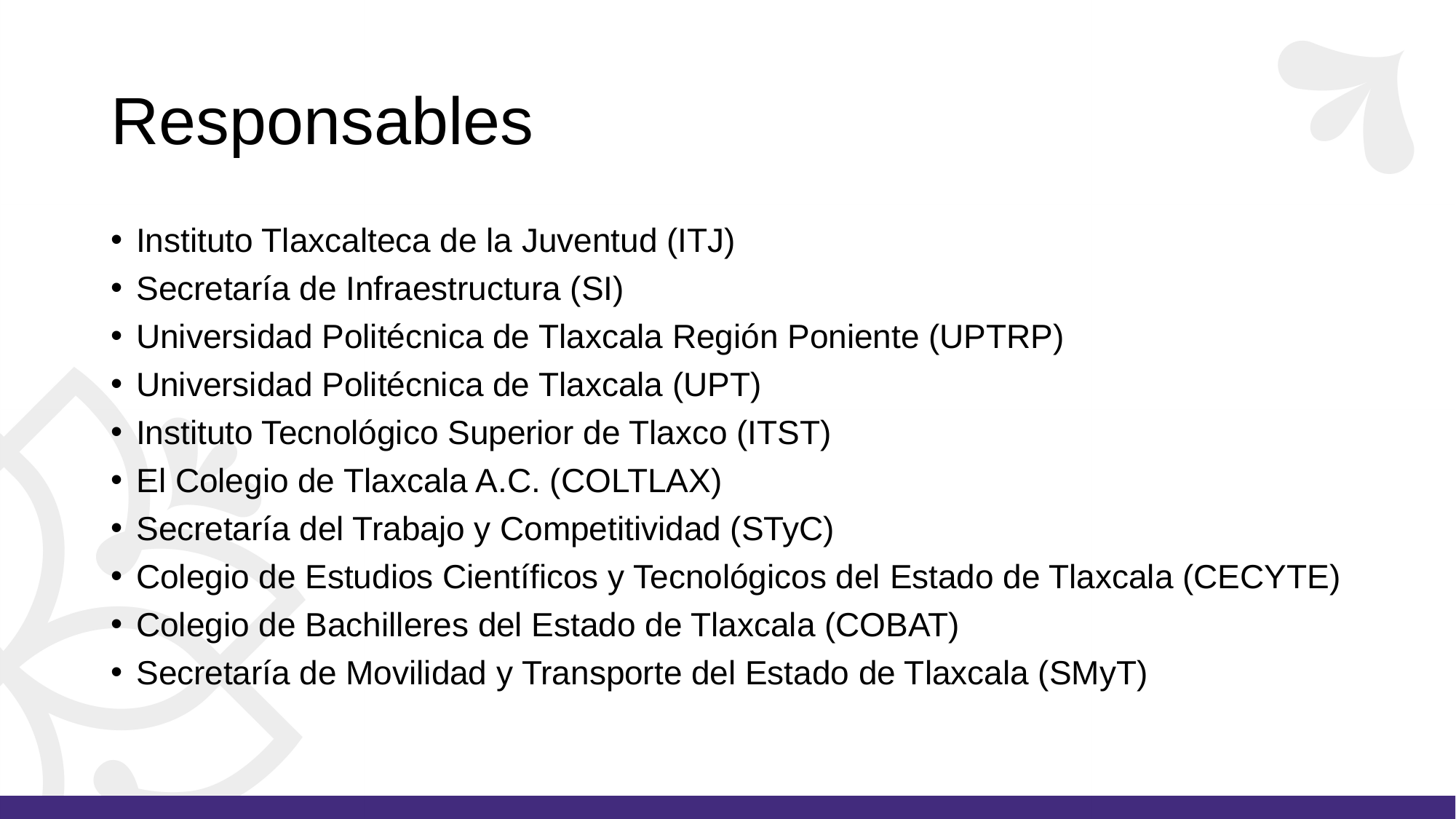

# Responsables
Instituto Tlaxcalteca de la Juventud (ITJ)
Secretaría de Infraestructura (SI)
Universidad Politécnica de Tlaxcala Región Poniente (UPTRP)
Universidad Politécnica de Tlaxcala (UPT)
Instituto Tecnológico Superior de Tlaxco (ITST)
El Colegio de Tlaxcala A.C. (COLTLAX)
Secretaría del Trabajo y Competitividad (STyC)
Colegio de Estudios Científicos y Tecnológicos del Estado de Tlaxcala (CECYTE)
Colegio de Bachilleres del Estado de Tlaxcala (COBAT)
Secretaría de Movilidad y Transporte del Estado de Tlaxcala (SMyT)